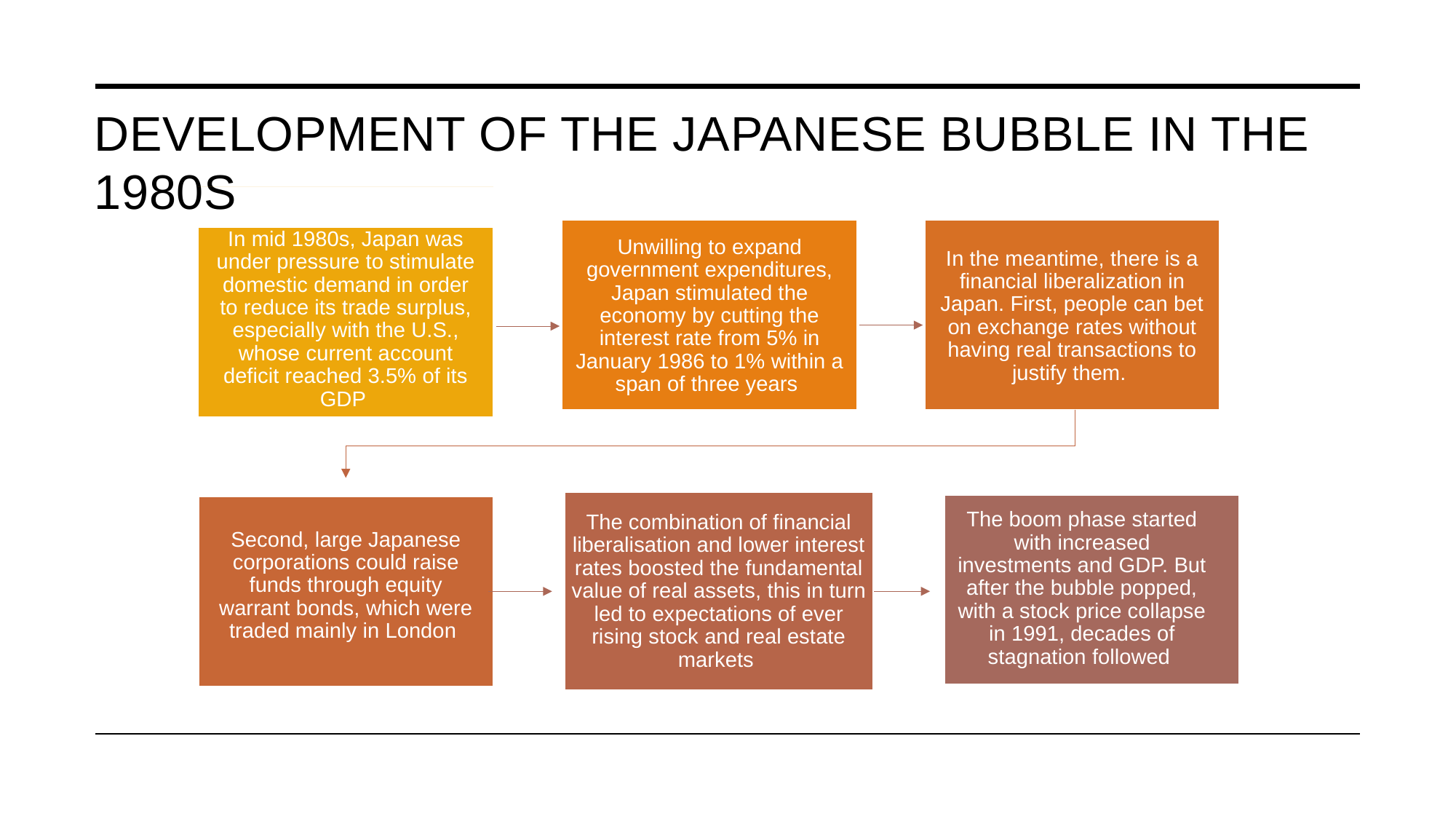

# Development of the Japanese bubble in the 1980s

Unwilling to expand government expenditures, Japan stimulated the economy by cutting the interest rate from 5% in January 1986 to 1% within a span of three years

In the meantime, there is a financial liberalization in Japan. First, people can bet on exchange rates without having real transactions to justify them.

In mid 1980s, Japan was under pressure to stimulate domestic demand in order to reduce its trade surplus, especially with the U.S., whose current account deficit reached 3.5% of its GDP

The combination of financial liberalisation and lower interest rates boosted the fundamental value of real assets, this in turn led to expectations of ever rising stock and real estate markets

The boom phase started with increased investments and GDP. But after the bubble popped, with a stock price collapse in 1991, decades of stagnation followed

Second, large Japanese corporations could raise funds through equity warrant bonds, which were traded mainly in London